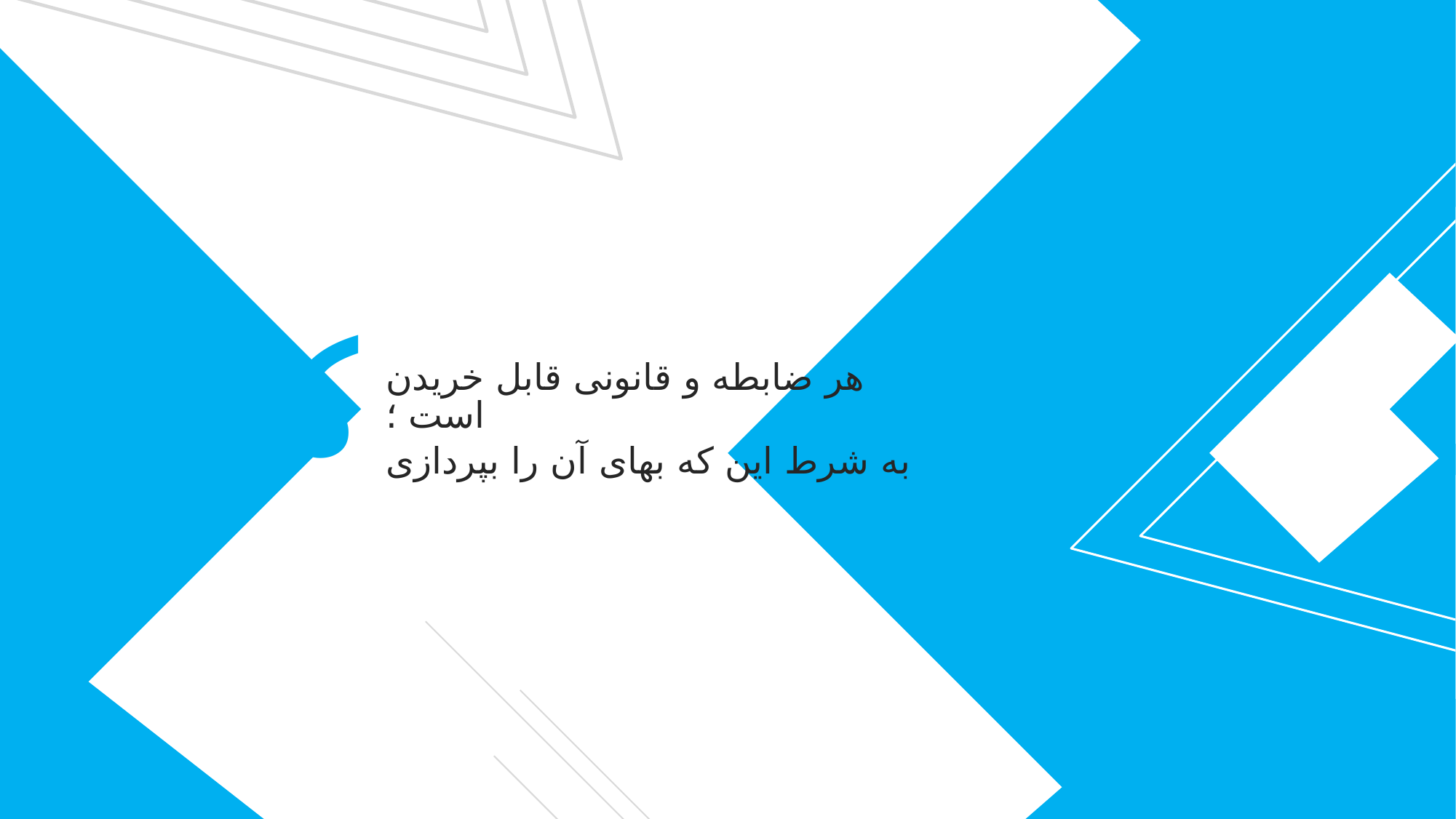

هر ضابطه و قانونی قابل خریدن است ؛
به شرط این که بهای آن را بپردازی